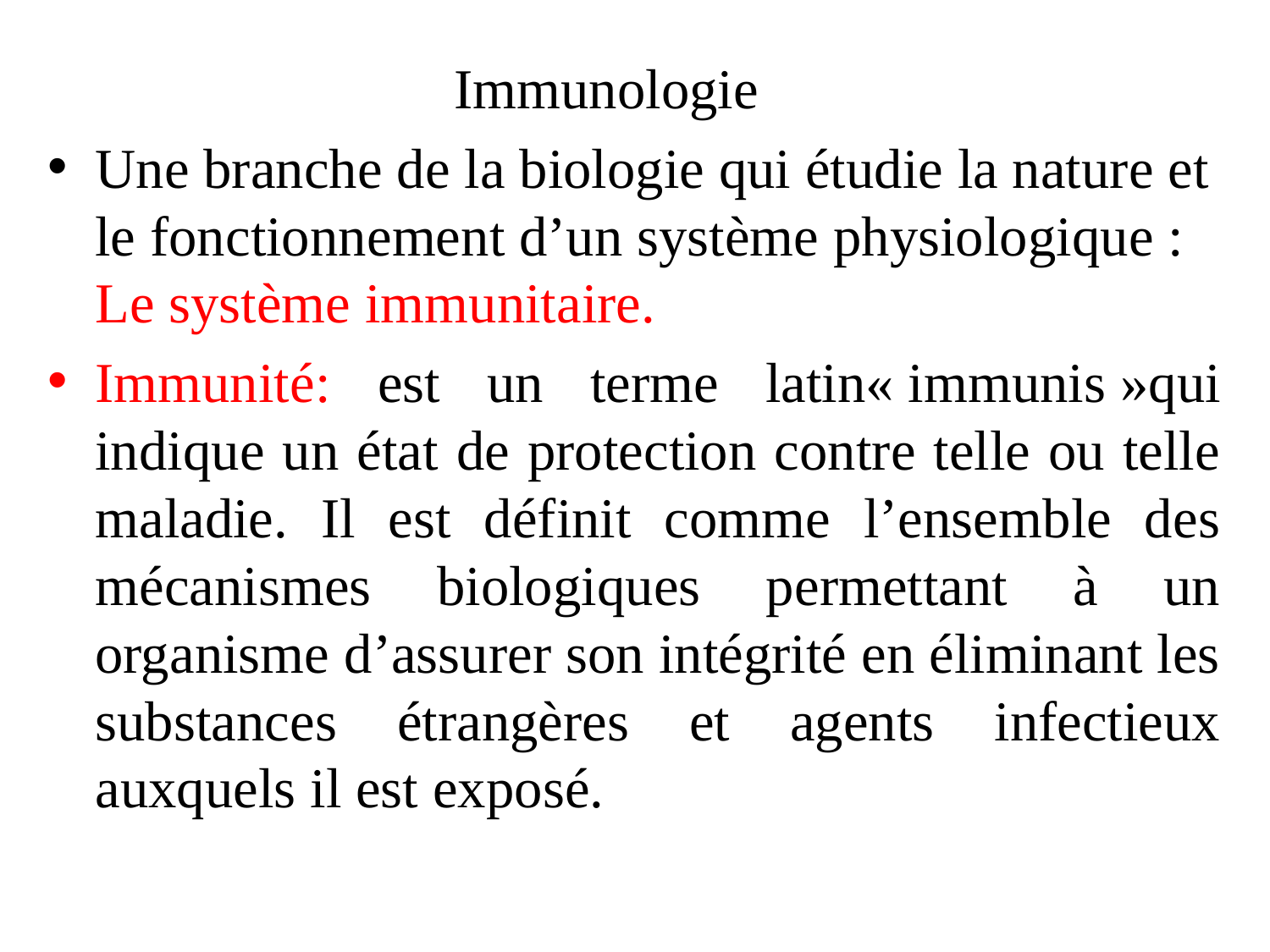

Immunologie
Une branche de la biologie qui étudie la nature et le fonctionnement d’un système physiologique : Le système immunitaire.
Immunité: est un terme latin« immunis »qui indique un état de protection contre telle ou telle maladie. Il est définit comme l’ensemble des mécanismes biologiques permettant à un organisme d’assurer son intégrité en éliminant les substances étrangères et agents infectieux auxquels il est exposé.